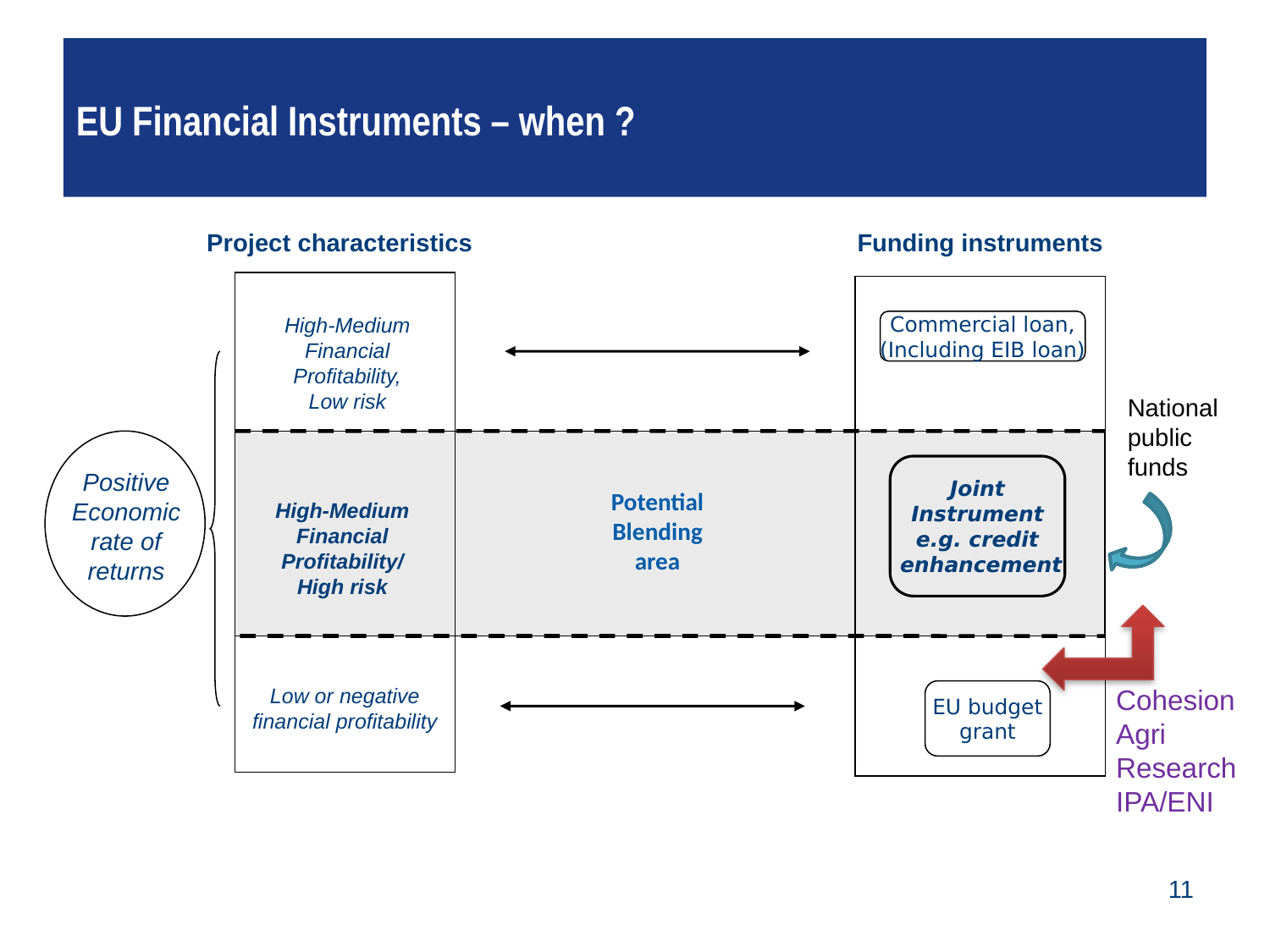

EU Financial Instruments – when ?

Project characteristics
Funding instruments

High-Medium Financial Profitability,
Low risk
Commercial loan,
(Including EIB loan)

National public funds

Joint
Instrument
e.g. credit
 enhancement
Positive
Economic rate of returns
Potential
Blending area
High-Medium Financial Profitability/
High risk

Low or negative financial profitability
Cohesion
Agri
Research
IPA/ENI
EU budget
grant

11